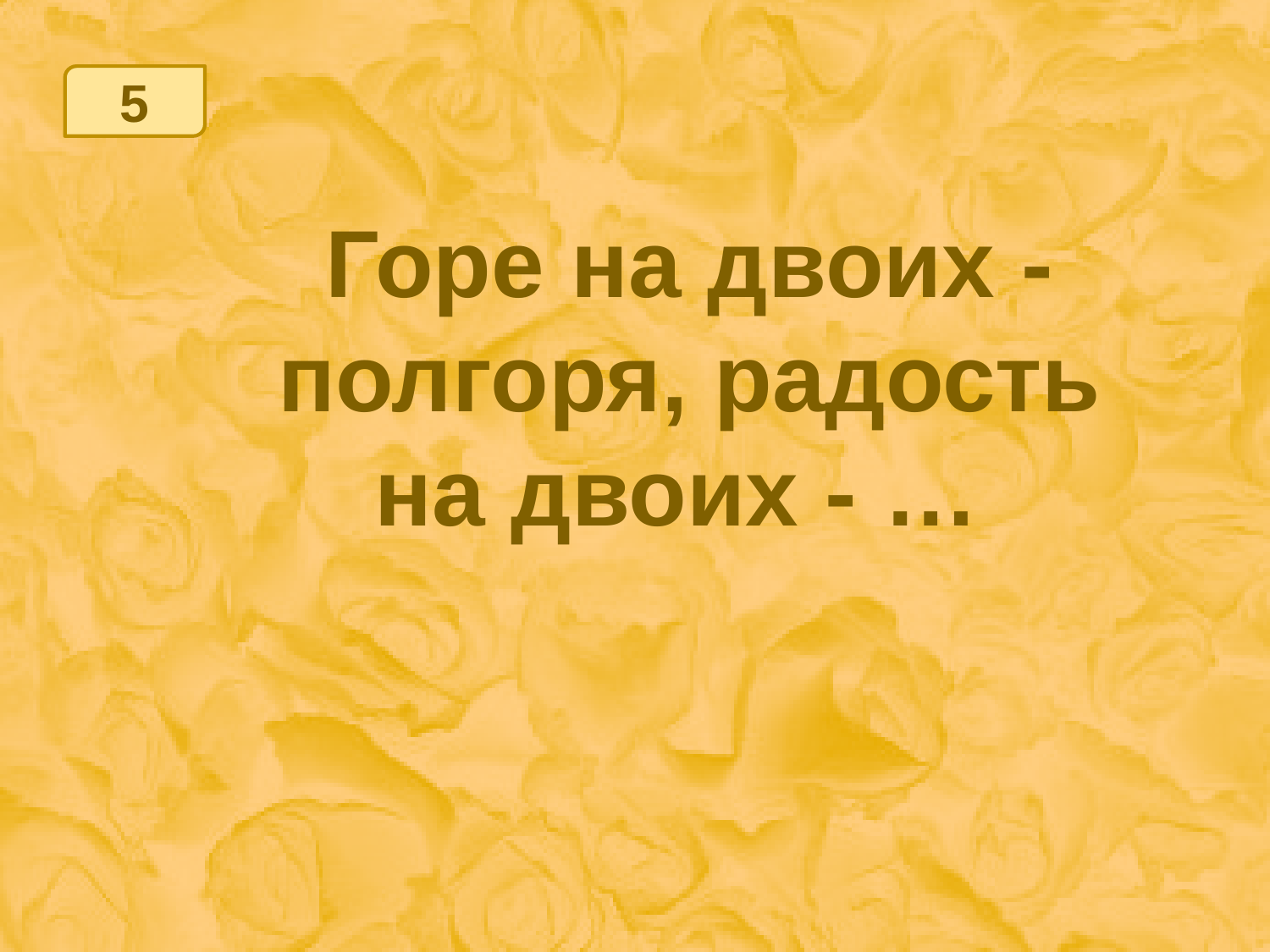

5
Горе на двоих - полгоря, радость на двоих - …